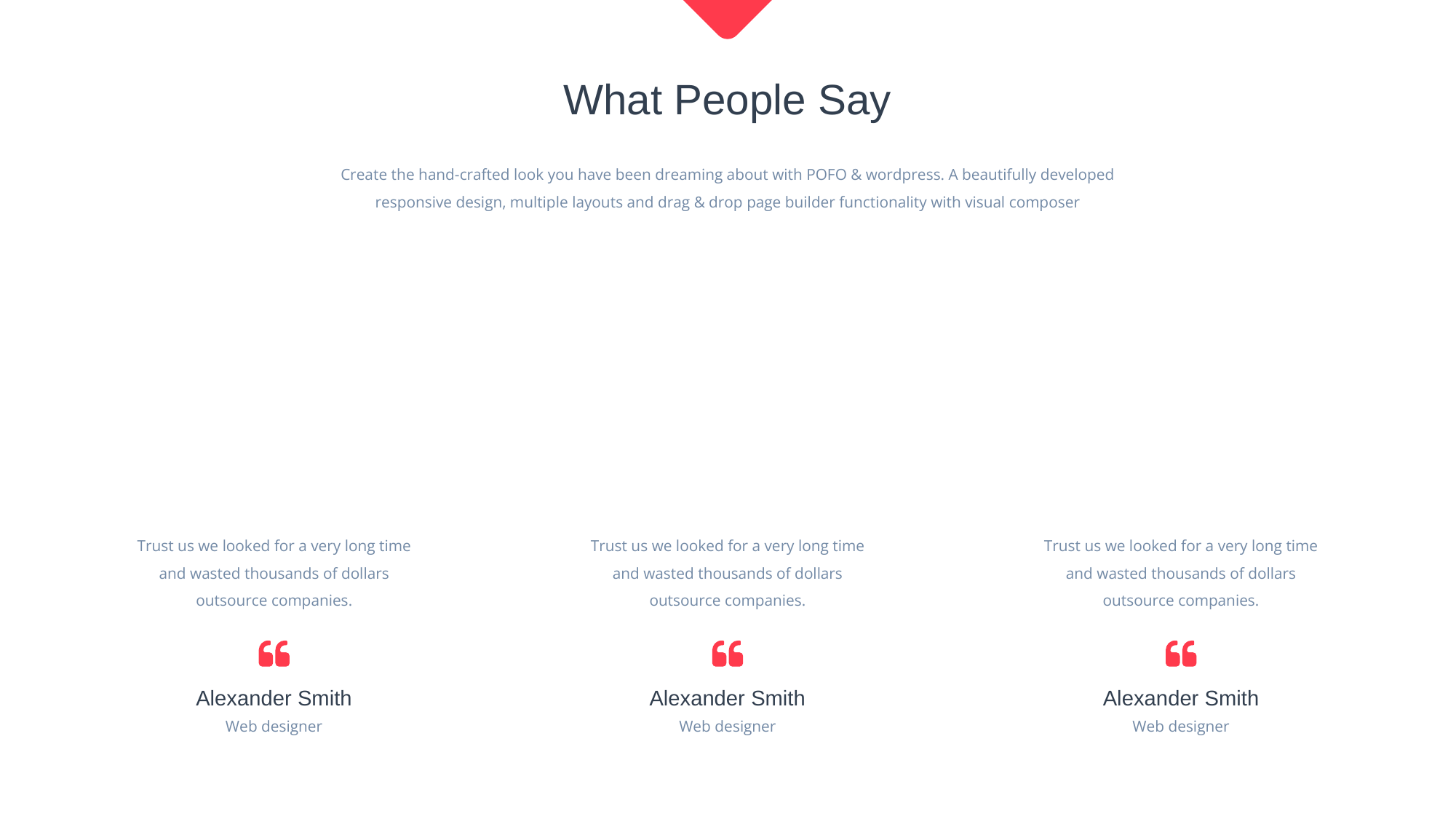

What People Say
Create the hand-crafted look you have been dreaming about with POFO & wordpress. A beautifully developed responsive design, multiple layouts and drag & drop page builder functionality with visual composer

Trust us we looked for a very long time and wasted thousands of dollars outsource companies.
Trust us we looked for a very long time and wasted thousands of dollars outsource companies.
Trust us we looked for a very long time and wasted thousands of dollars outsource companies.

Alexander Smith
Alexander Smith
Alexander Smith
Web designer
Web designer
Web designer